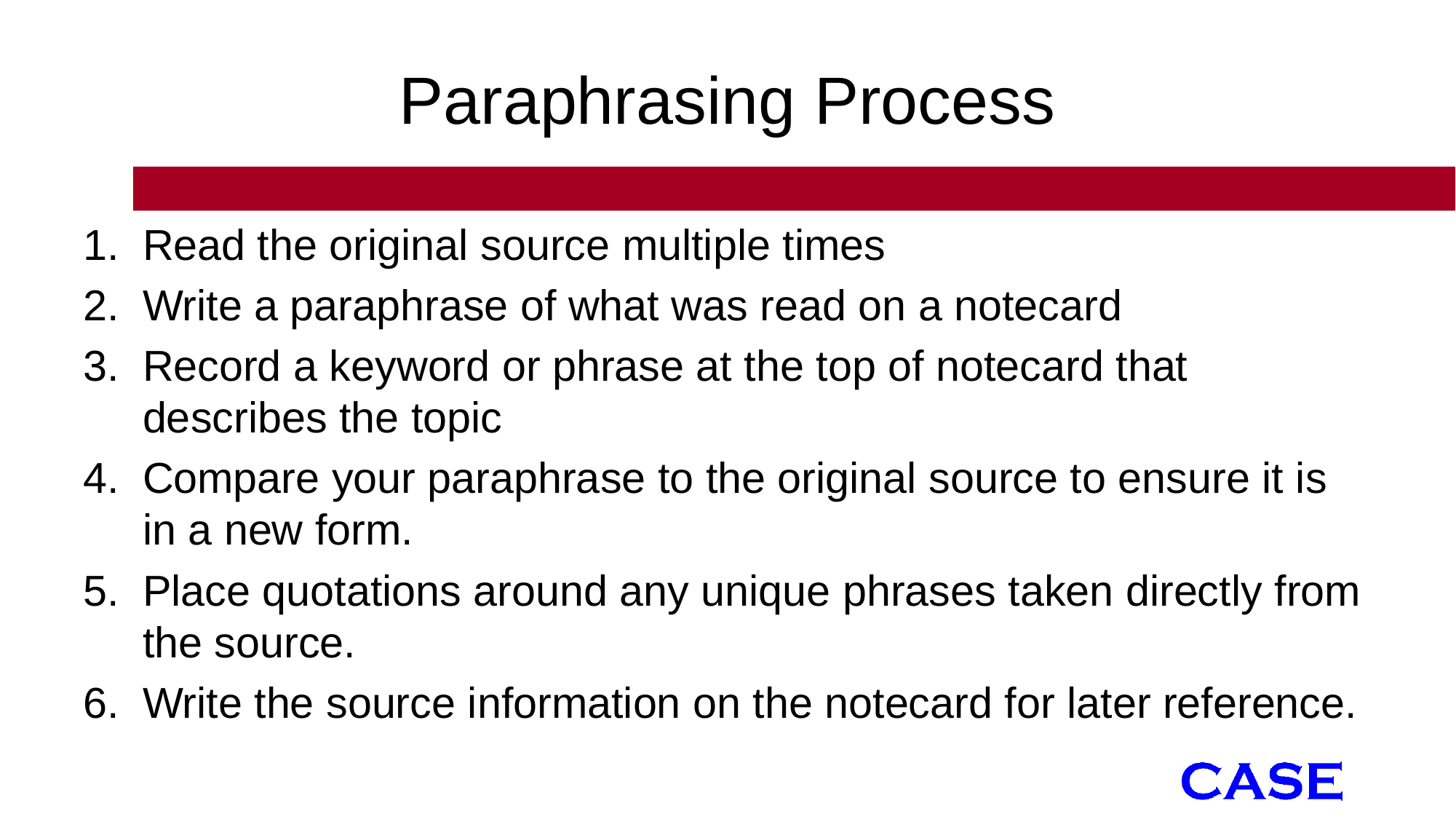

# Paraphrasing Process
Read the original source multiple times
Write a paraphrase of what was read on a notecard
Record a keyword or phrase at the top of notecard that describes the topic
Compare your paraphrase to the original source to ensure it is in a new form.
Place quotations around any unique phrases taken directly from the source.
Write the source information on the notecard for later reference.